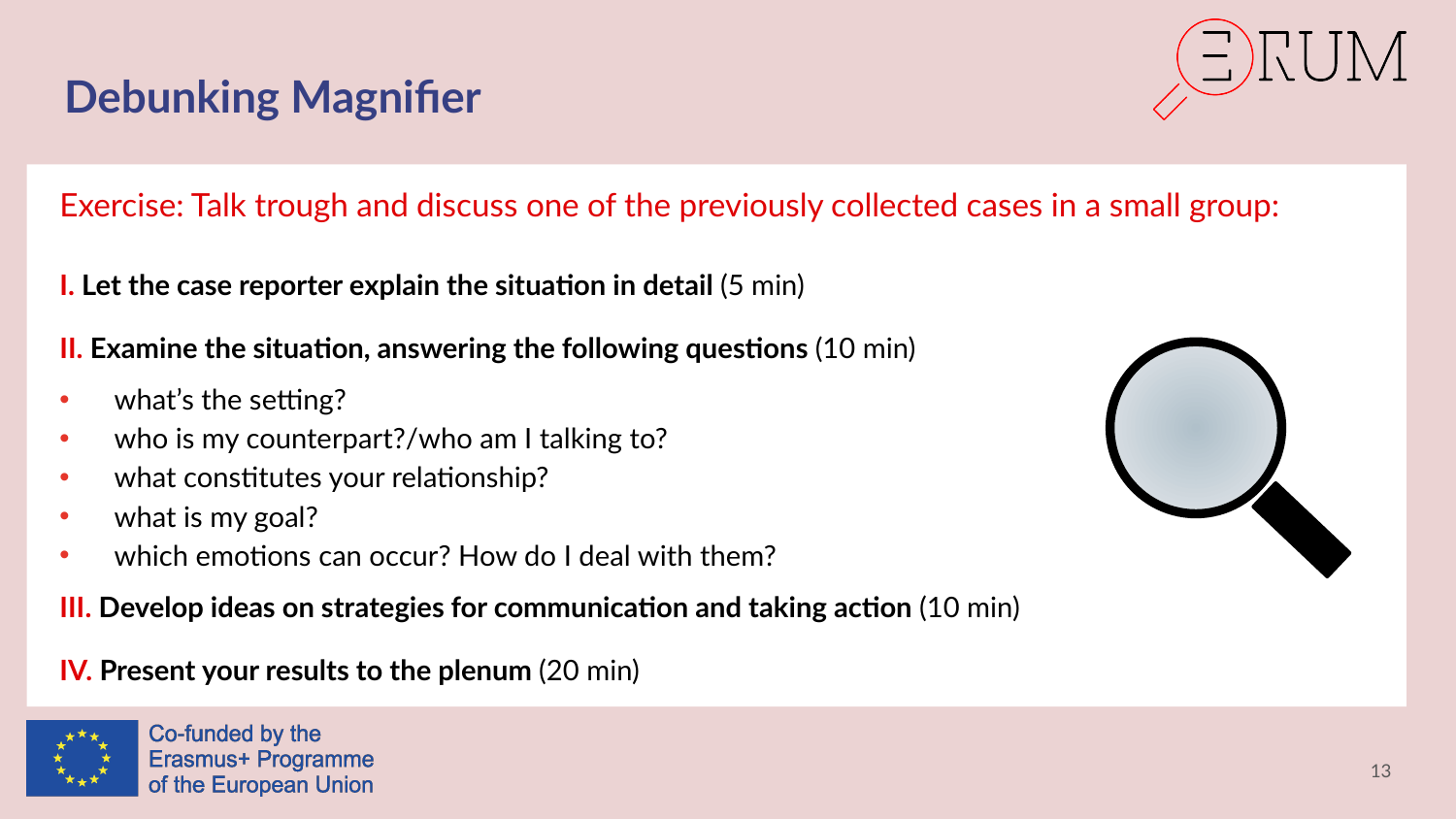

# Debunking Magnifier
Exercise: Talk trough and discuss one of the previously collected cases in a small group:

I. Let the case reporter explain the situation in detail (5 min)
II. Examine the situation, answering the following questions (10 min)
what’s the setting?
who is my counterpart?/who am I talking to?
what constitutes your relationship?
what is my goal?
which emotions can occur? How do I deal with them?
III. Develop ideas on strategies for communication and taking action (10 min)
IV. Present your results to the plenum (20 min)

13